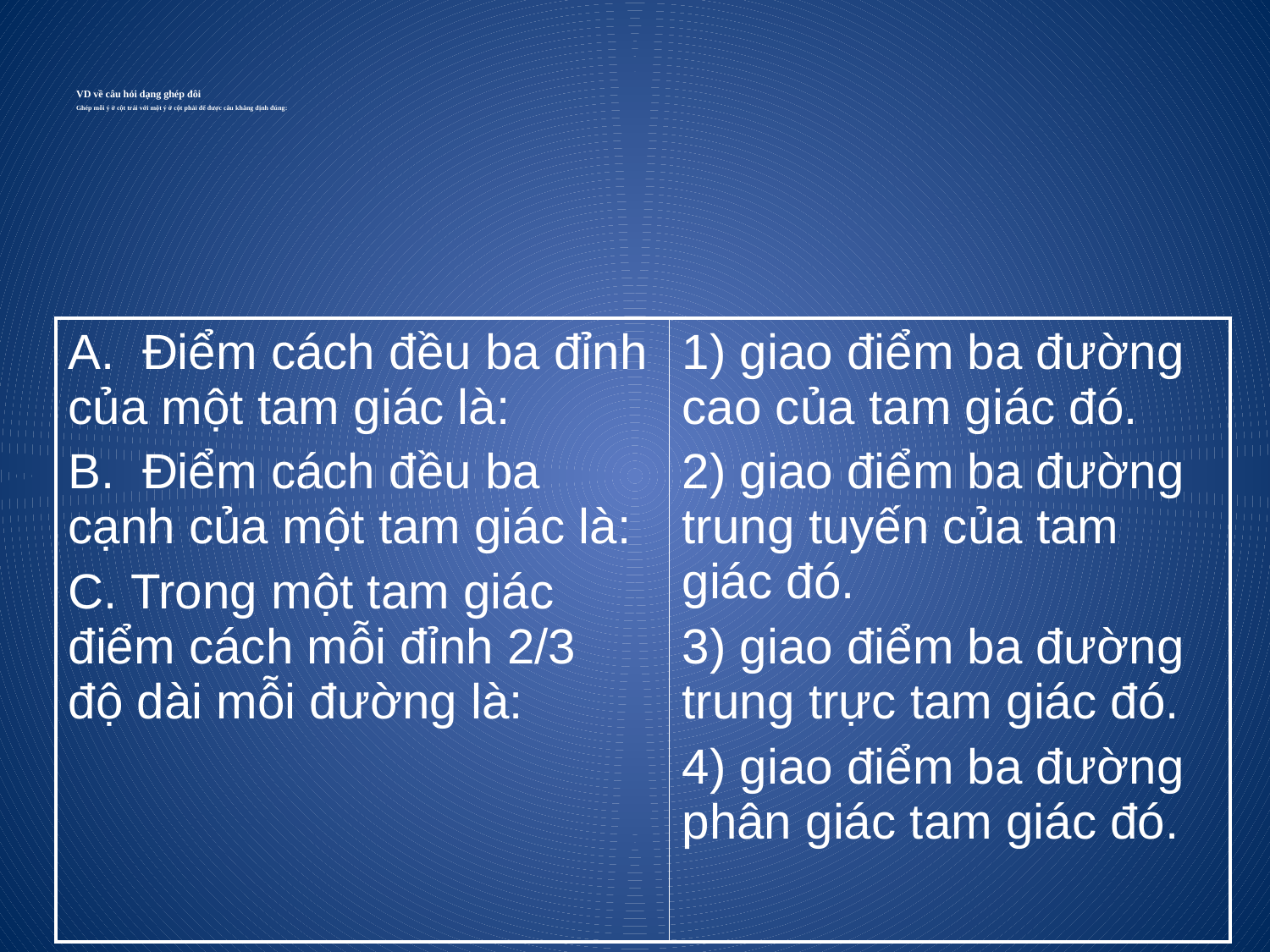

# VD về câu hỏi dạng ghép đôi Ghép mỗi ý ở cột trái với một ý ở cột phải để được câu khẳng định đúng:
| A. Điểm cách đều ba đỉnh của một tam giác là: B. Điểm cách đều ba cạnh của một tam giác là: C. Trong một tam giác điểm cách mỗi đỉnh 2/3 độ dài mỗi đường là: | 1) giao điểm ba đường cao của tam giác đó. 2) giao điểm ba đường trung tuyến của tam giác đó. 3) giao điểm ba đường trung trực tam giác đó. 4) giao điểm ba đường phân giác tam giác đó. |
| --- | --- |